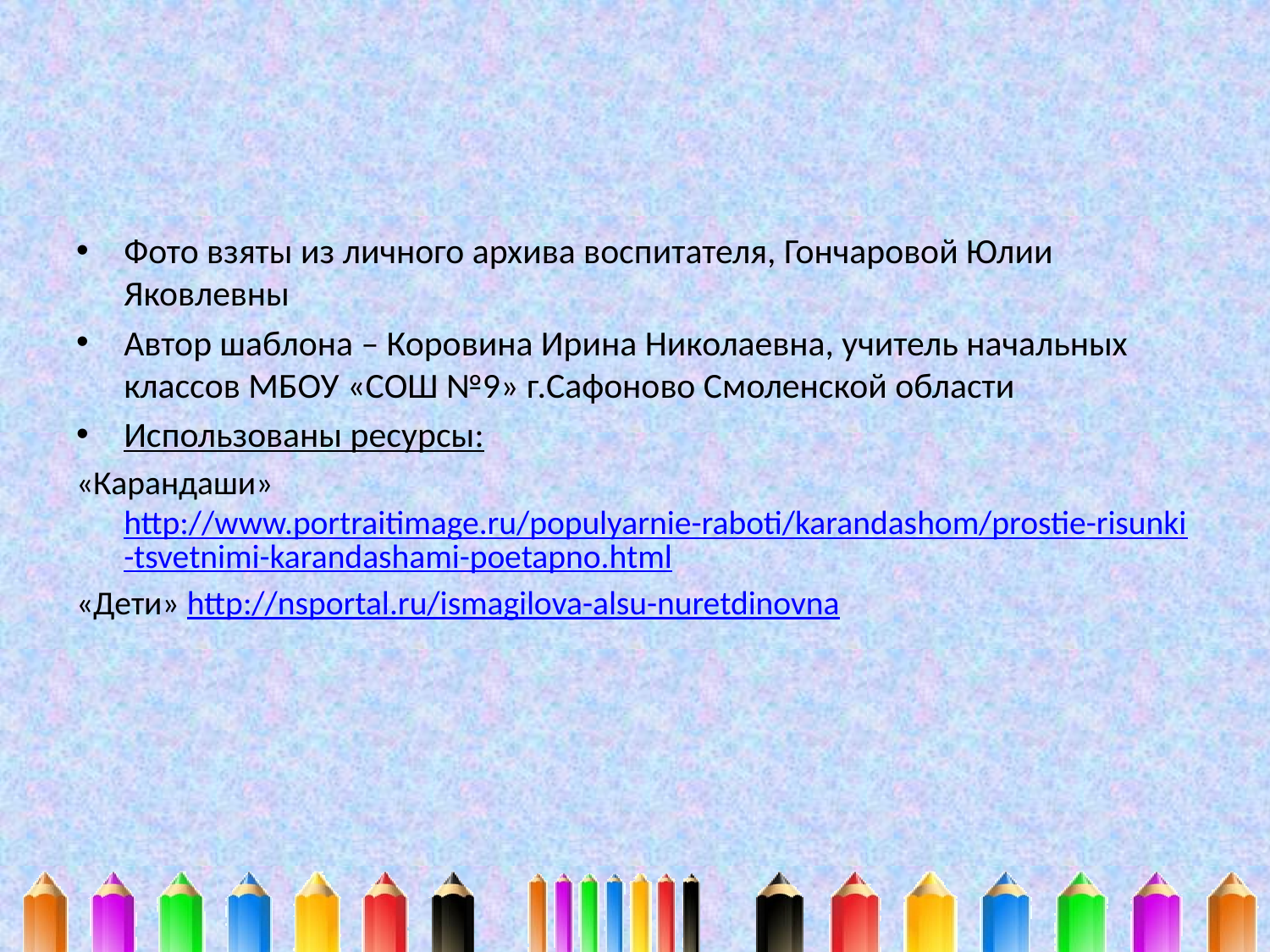

#
Фото взяты из личного архива воспитателя, Гончаровой Юлии Яковлевны
Автор шаблона – Коровина Ирина Николаевна, учитель начальных классов МБОУ «СОШ №9» г.Сафоново Смоленской области
Использованы ресурсы:
«Карандаши» http://www.portraitimage.ru/populyarnie-raboti/karandashom/prostie-risunki-tsvetnimi-karandashami-poetapno.html
«Дети» http://nsportal.ru/ismagilova-alsu-nuretdinovna